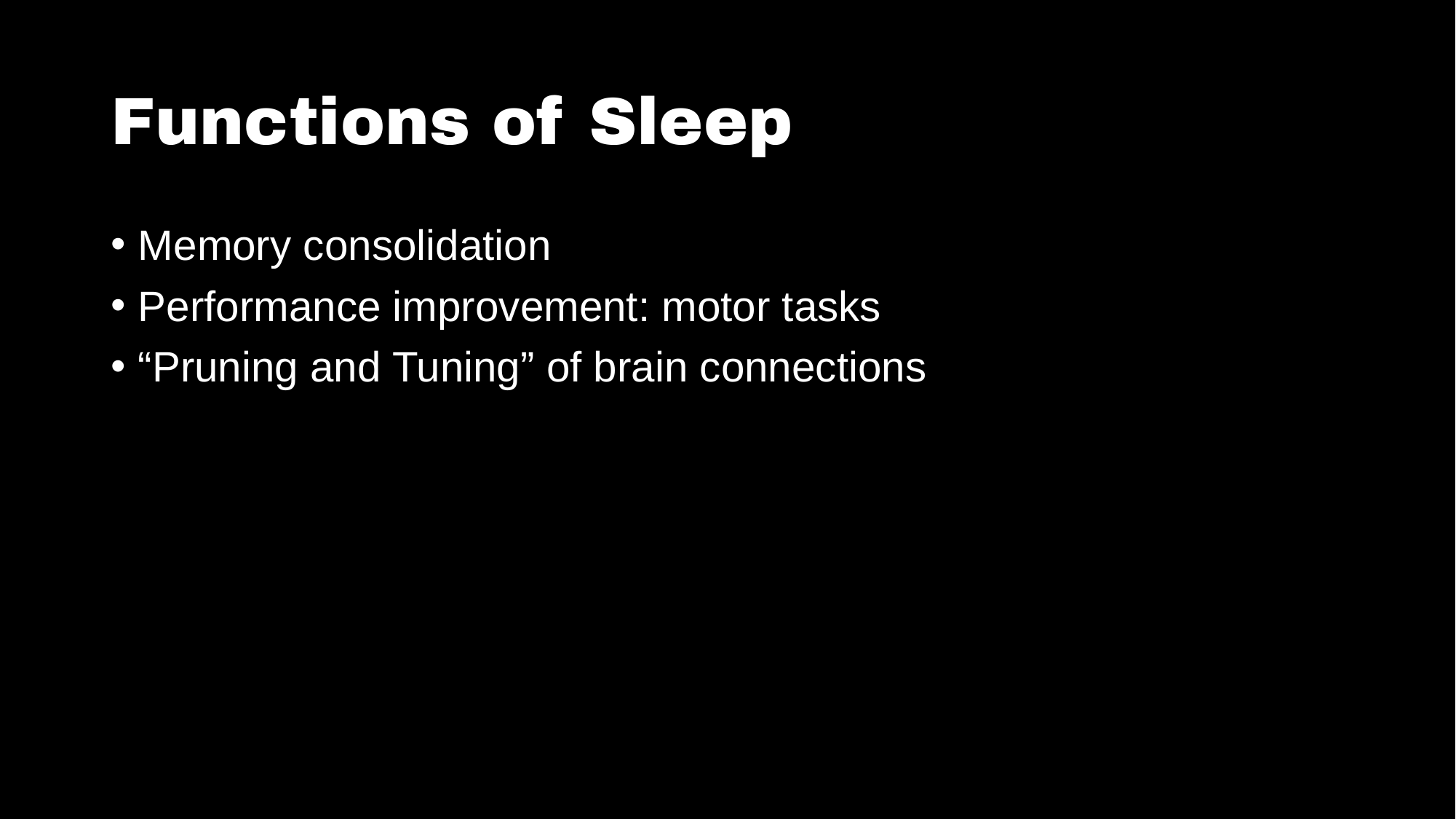

# Functions of Sleep
Memory consolidation
Performance improvement: motor tasks
“Pruning and Tuning” of brain connections